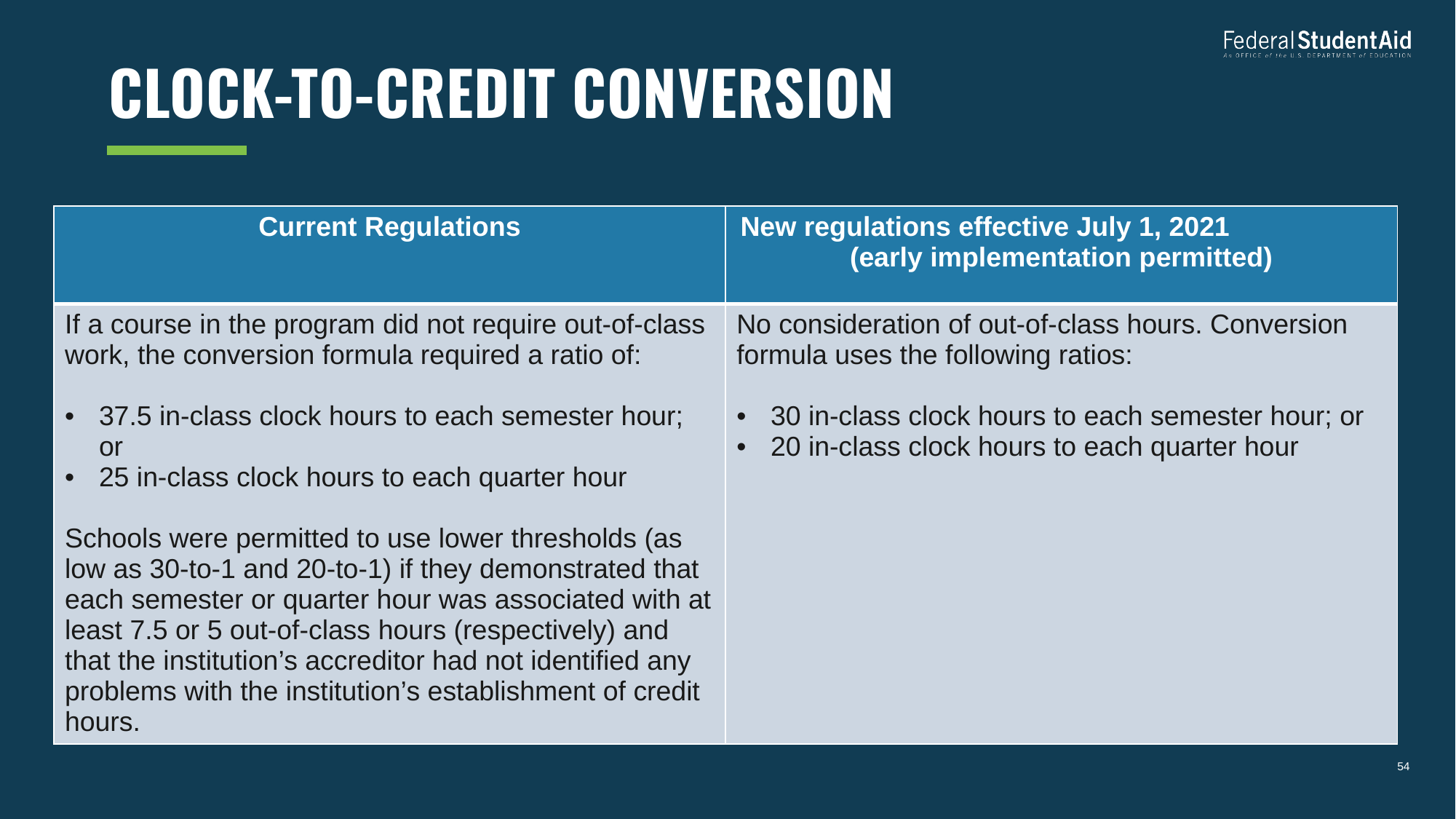

# Clock-to-credit conversion
| Current Regulations | New regulations effective July 1, 2021 (early implementation permitted) |
| --- | --- |
| If a course in the program did not require out-of-class work, the conversion formula required a ratio of: 37.5 in-class clock hours to each semester hour; or 25 in-class clock hours to each quarter hour Schools were permitted to use lower thresholds (as low as 30-to-1 and 20-to-1) if they demonstrated that each semester or quarter hour was associated with at least 7.5 or 5 out-of-class hours (respectively) and that the institution’s accreditor had not identified any problems with the institution’s establishment of credit hours. | No consideration of out-of-class hours. Conversion formula uses the following ratios: 30 in-class clock hours to each semester hour; or 20 in-class clock hours to each quarter hour |
54